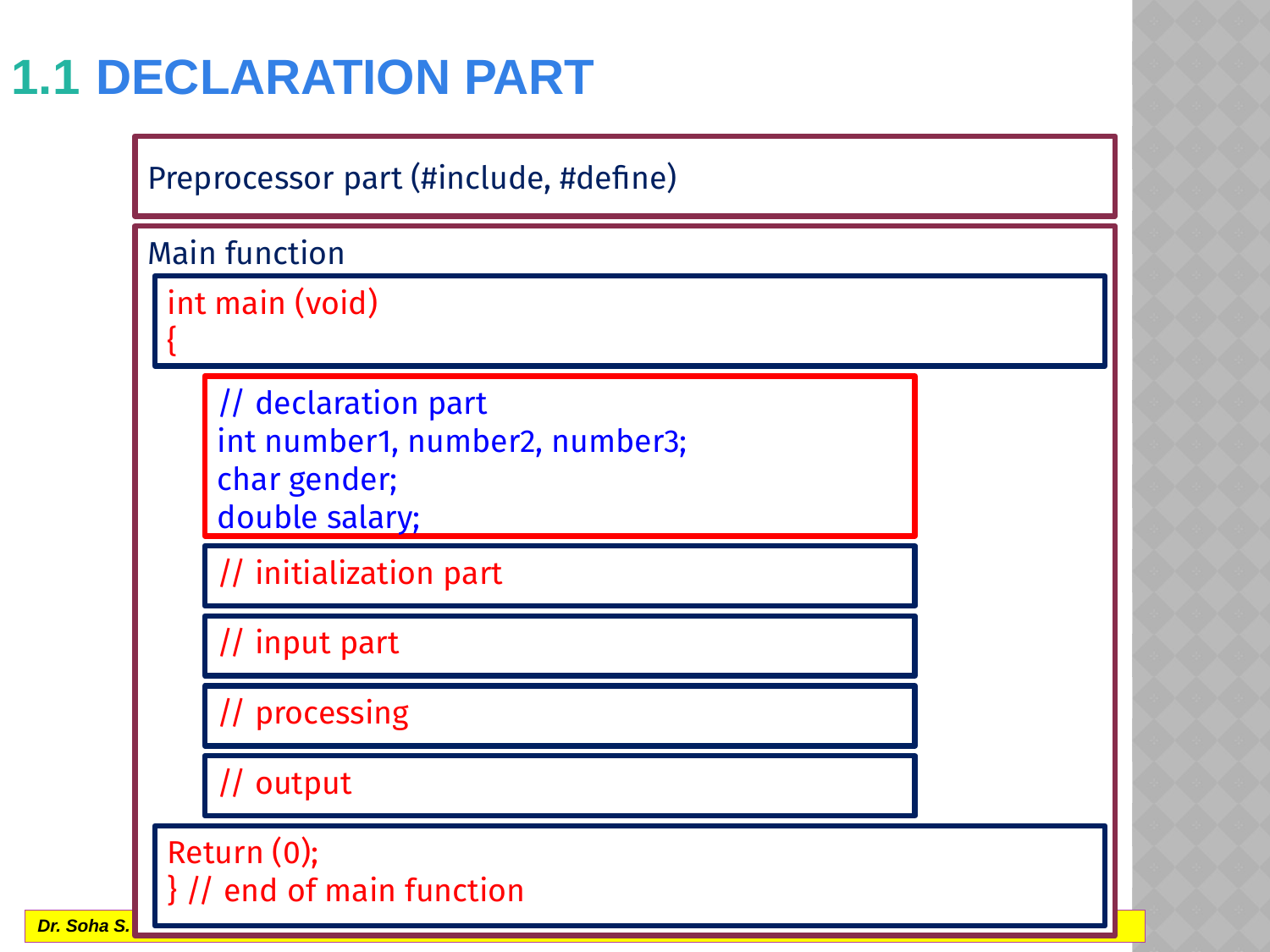

# 1.1 declaration part
Preprocessor part (#include, #define)
Main function
int main (void)
{
// declaration part
int number1, number2, number3;
char gender;
double salary;
// initialization part
// input part
// processing
// output
Return (0);
} // end of main function
Dr. Soha S. Zaghloul			4